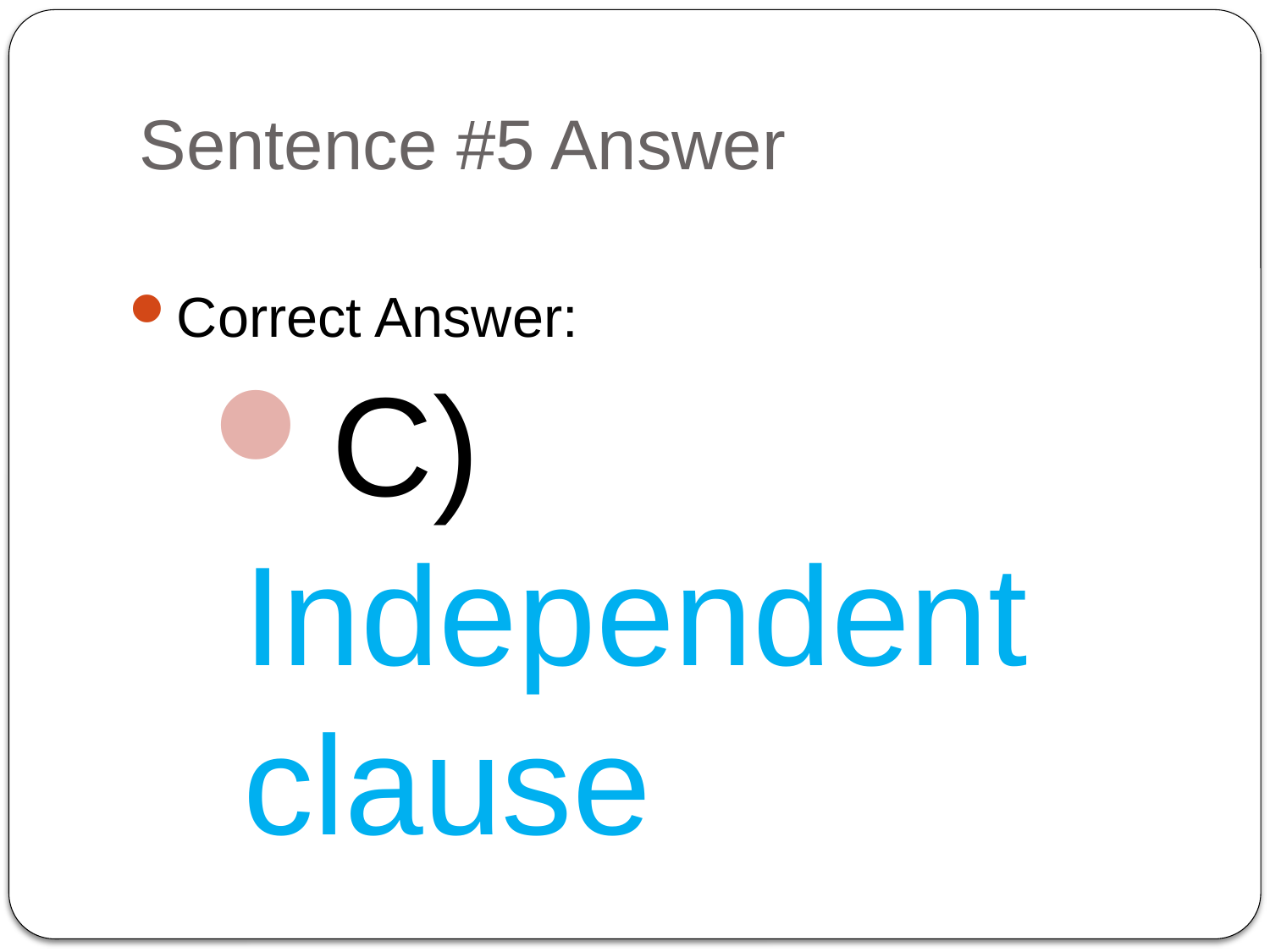

# Sentence #5 Answer
Correct Answer:
C)   Independent clause